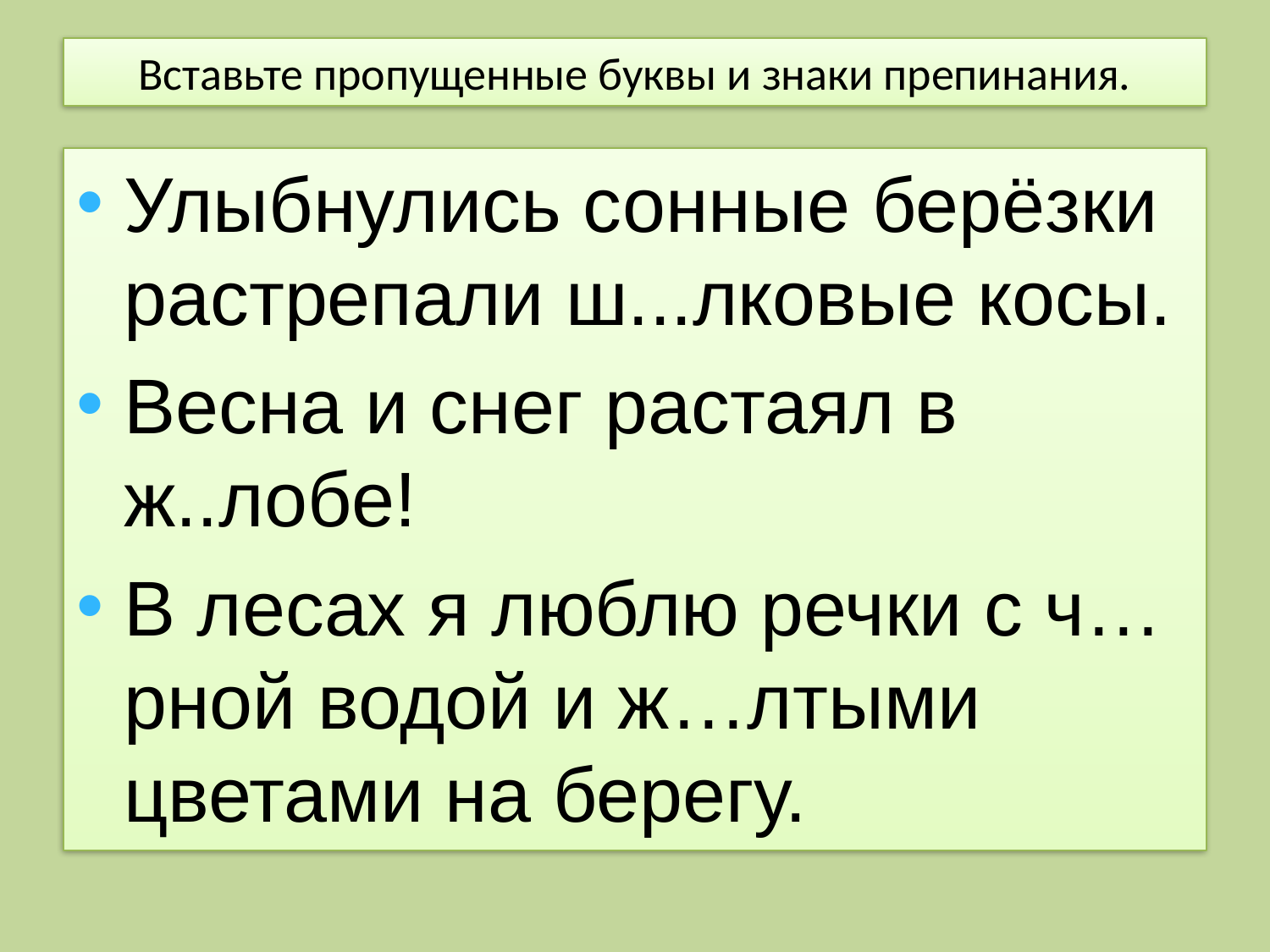

# Вставьте пропущенные буквы и знаки препинания.
Улыбнулись сонные берёзки растрепали ш...лковые косы.
Весна и снег растаял в ж..лобе!
В лесах я люблю речки с ч…рной водой и ж…лтыми цветами на берегу.